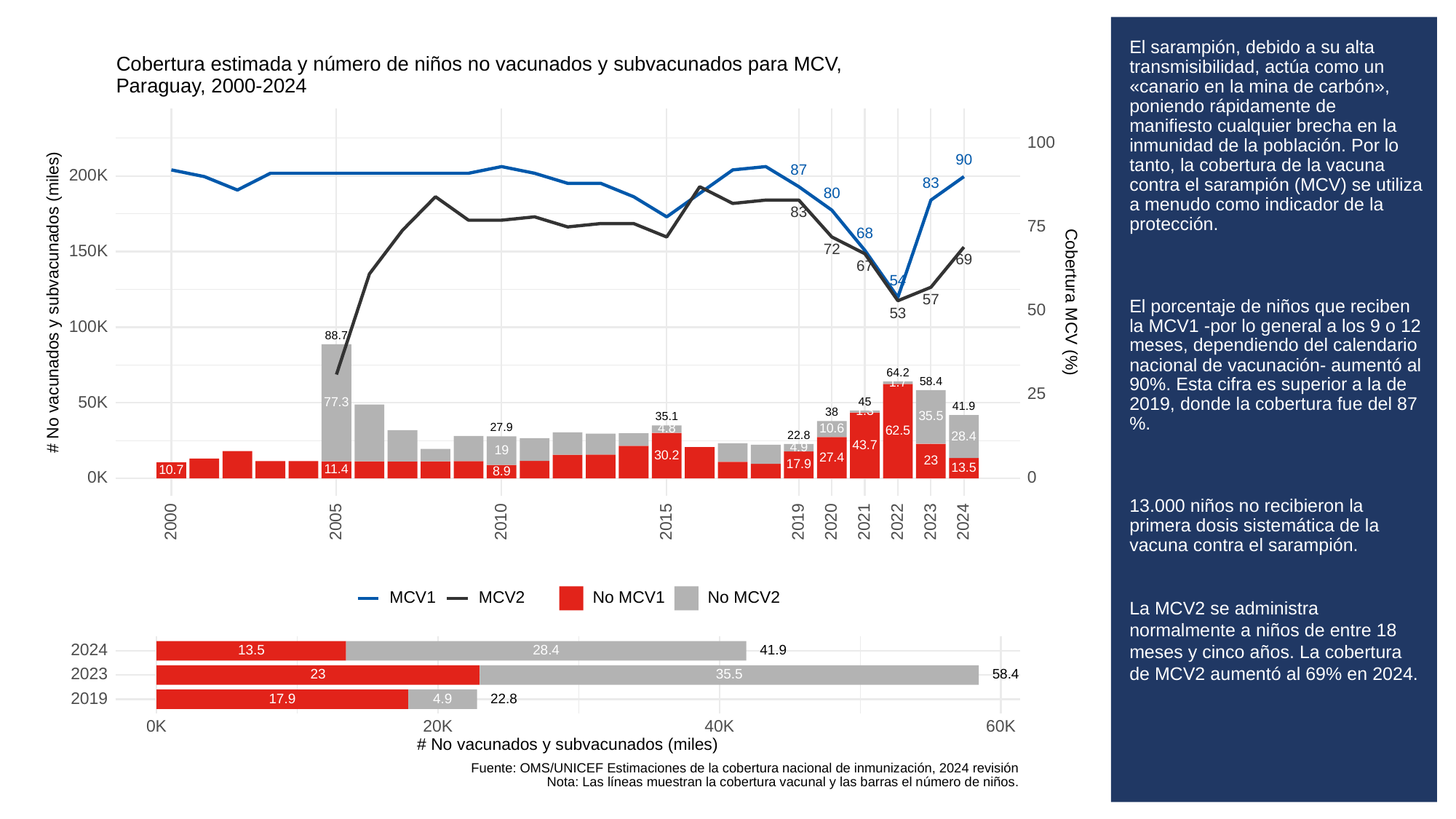

# El sarampión, debido a su alta transmisibilidad, actúa como un «canario en la mina de carbón», poniendo rápidamente de manifiesto cualquier brecha en la inmunidad de la población. Por lo tanto, la cobertura de la vacuna contra el sarampión (MCV) se utiliza a menudo como indicador de la protección.

El porcentaje de niños que reciben la MCV1 -por lo general a los 9 o 12 meses, dependiendo del calendario nacional de vacunación- aumentó al 90%. Esta cifra es superior a la de 2019, donde la cobertura fue del 87 %.

13.000 niños no recibieron la primera dosis sistemática de la vacuna contra el sarampión.

La MCV2 se administra normalmente a niños de entre 18 meses y cinco años. La cobertura de MCV2 aumentó al 69% en 2024.

Cobertura estimada y número de niños no vacunados y subvacunados para MCV,
Paraguay, 2000-2024

100

90
87

200K

83

80
83

75
68
72
150K

69
67
54

# No vacunados y subvacunados (miles)
Cobertura MCV (%)
57
50
53
100K

88.7

64.2
58.4
1.7

25

50K
45
77.3
41.9

1.3
38

35.5

35.1

27.9
10.6
4.8

62.5

22.8
28.4

43.7

4.9

19

30.2

27.4

23

17.9

13.5

11.4
10.7
8.9
0K
0

2023
2000
2005
2010
2015
2019
2020
2021
2022
2024

MCV1
MCV2
No MCV1
No MCV2

2024
13.5
28.4
41.9

2023
23
35.5
58.4

2019
17.9
4.9
22.8

0K
20K
40K
60K
# No vacunados y subvacunados (miles)
Fuente: OMS/UNICEF Estimaciones de la cobertura nacional de inmunización, 2024 revisión
Nota: Las líneas muestran la cobertura vacunal y las barras el número de niños.